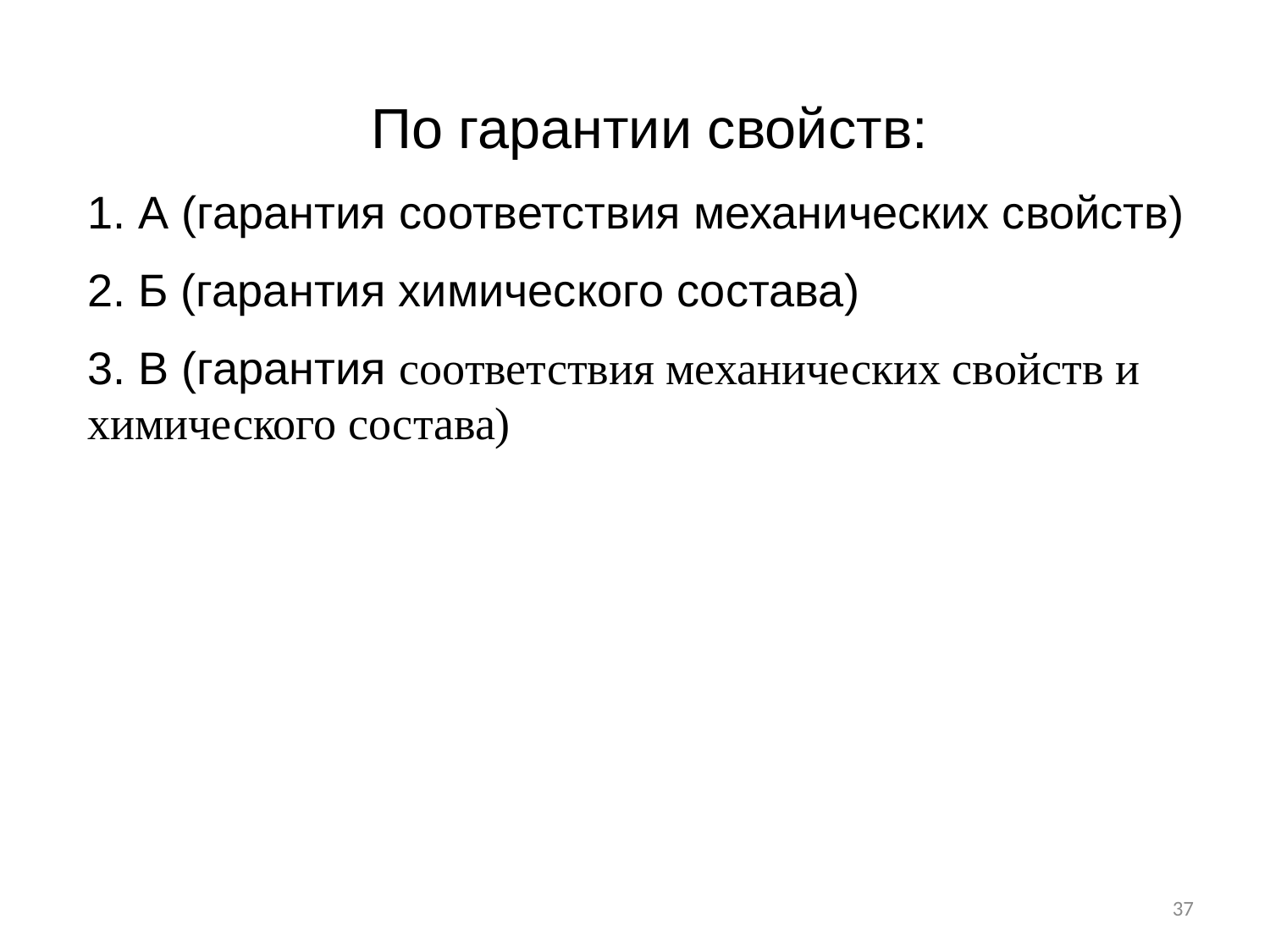

По гарантии свойств:
1. А (гарантия соответствия механических свойств)
2. Б (гарантия химического состава)
3. В (гарантия соответствия механических свойств и     химического состава)
37